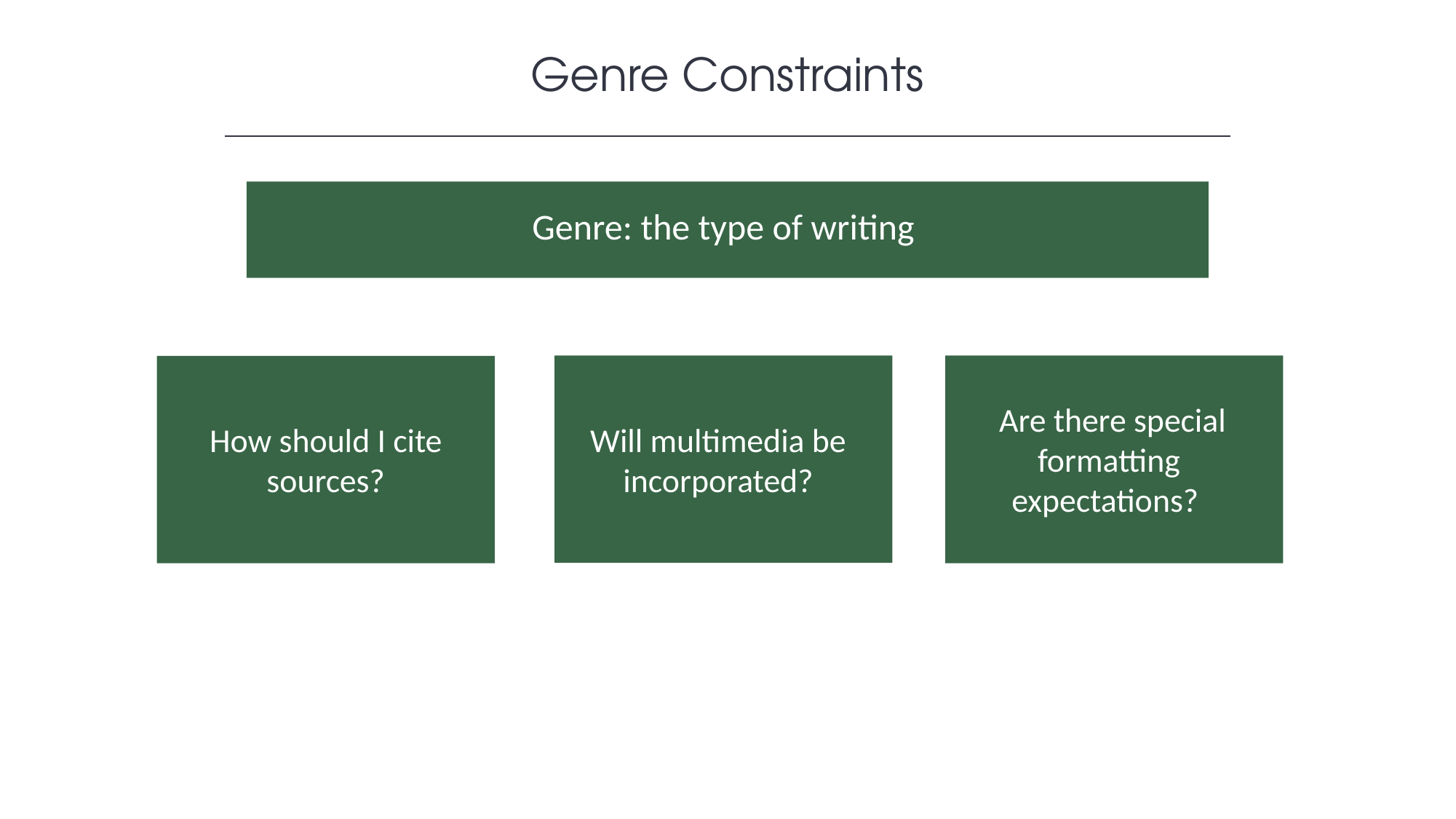

Genre Constraints
HAWKES LEARNING

Genre: the type of writing

Will multimedia be incorporated?

 Are there special formatting expectations?

How should I cite sources?